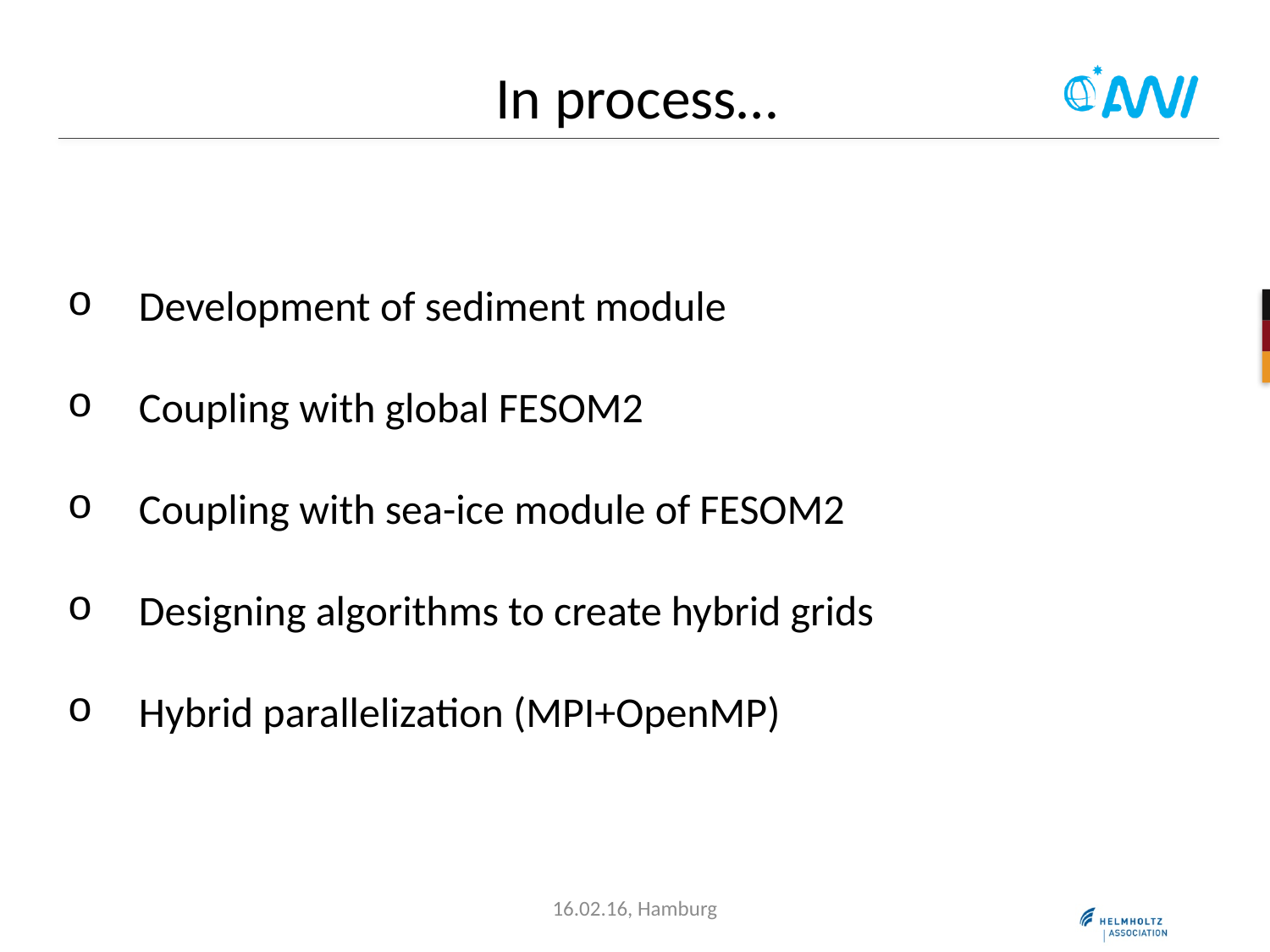

# In process…
Development of sediment module
Coupling with global FESOM2
Coupling with sea-ice module of FESOM2
Designing algorithms to create hybrid grids
Hybrid parallelization (MPI+OpenMP)
16.02.16, Hamburg